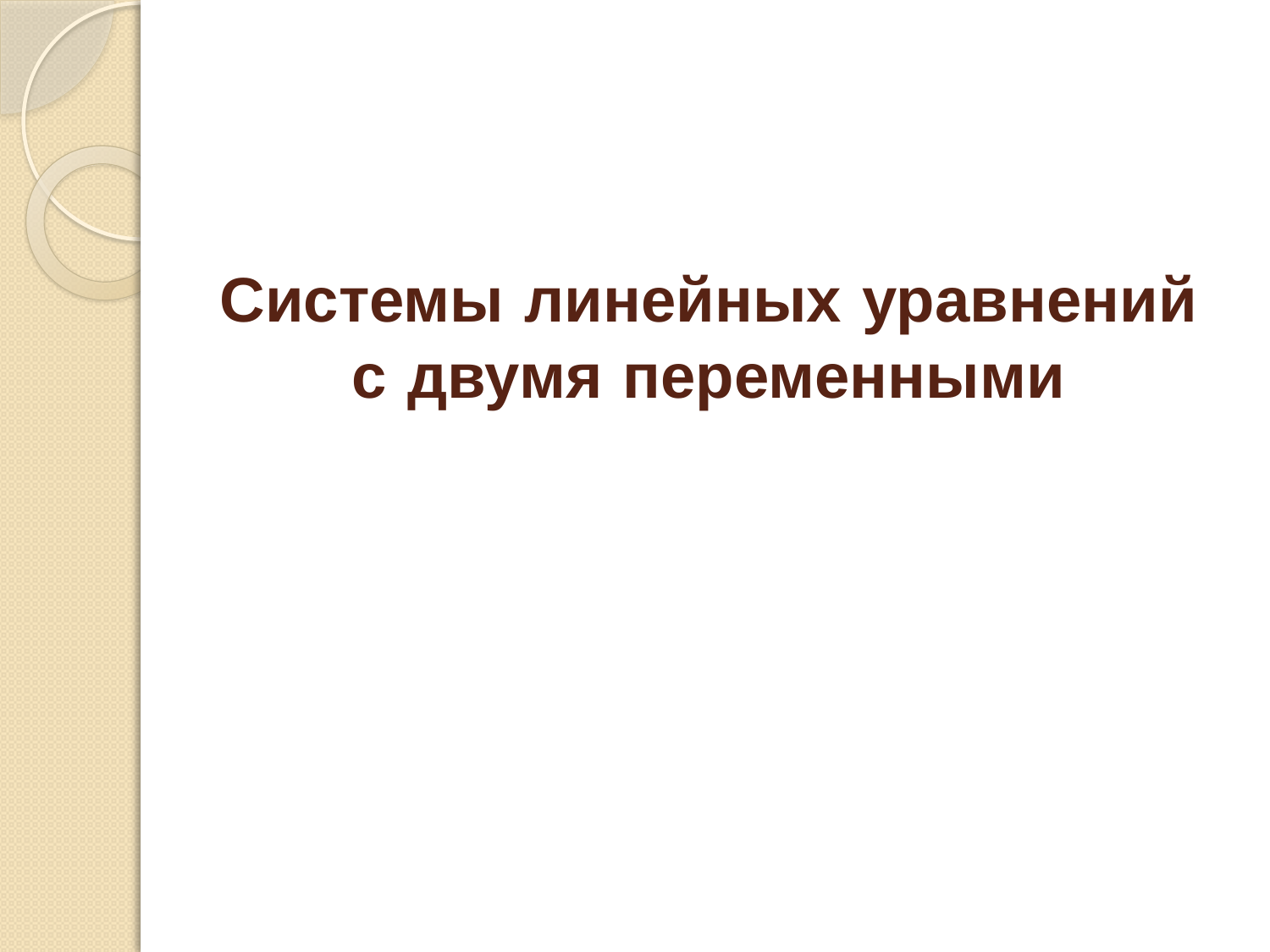

# Системы линейных уравнений с двумя переменными